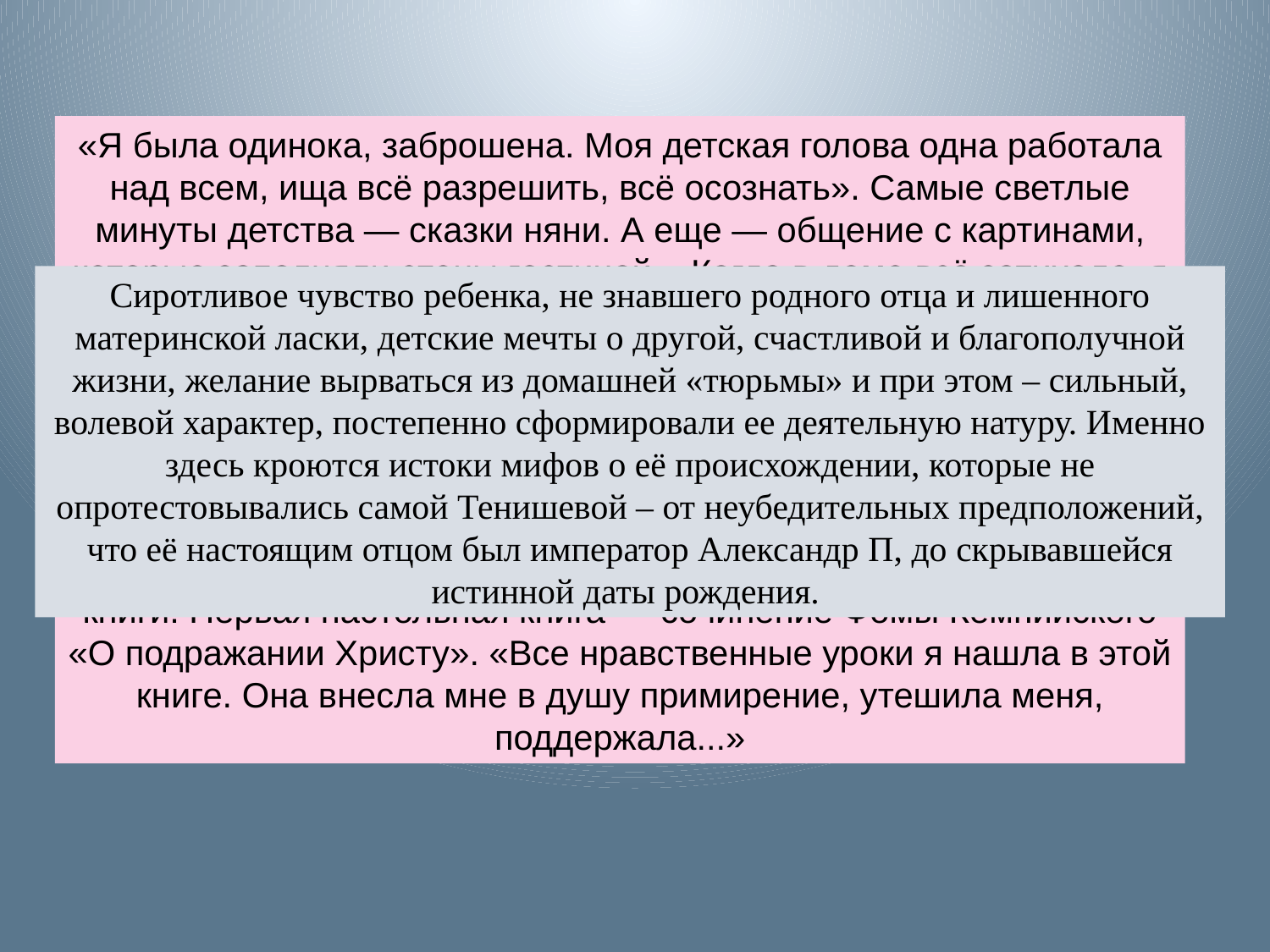

«Я была одинока, заброшена. Моя детская голова одна работала над всем, ища всё разрешить, всё осознать». Самые светлые минуты детства — сказки няни. А еще — общение с картинами, которые заполняли стены гостиной. «Когда в доме всё затихало, я неслышно, на цыпочках пробиралась в гостиную, оставив туфли за дверью. Там мои друзья-картины... Этих  хороших, умных людей называют художниками. Они, должно быть, лучше, добрее других людей, у них, наверное, сердце чище, душа благороднее?.. Насмотревшись, я убегала в свою комнату, лихорадочно хваталась за краски, — но мне никак не удавалось сделать так же хорошо, как этим «Чудным людям художникам». Чуть позже — книги. Первая настольная книга — сочинение Фомы Кемпийского «О подражании Христу». «Все нравственные уроки я нашла в этой книге. Она внесла мне в душу примирение, утешила меня, поддержала...»
Сиротливое чувство ребенка, не знавшего родного отца и лишенного материнской ласки, детские мечты о другой, счастливой и благополучной жизни, желание вырваться из домашней «тюрьмы» и при этом – сильный, волевой характер, постепенно сформировали ее деятельную натуру. Именно здесь кроются истоки мифов о её происхождении, которые не опротестовывались самой Тенишевой – от неубедительных предположений, что её настоящим отцом был император Александр П, до скрывавшейся истинной даты рождения.